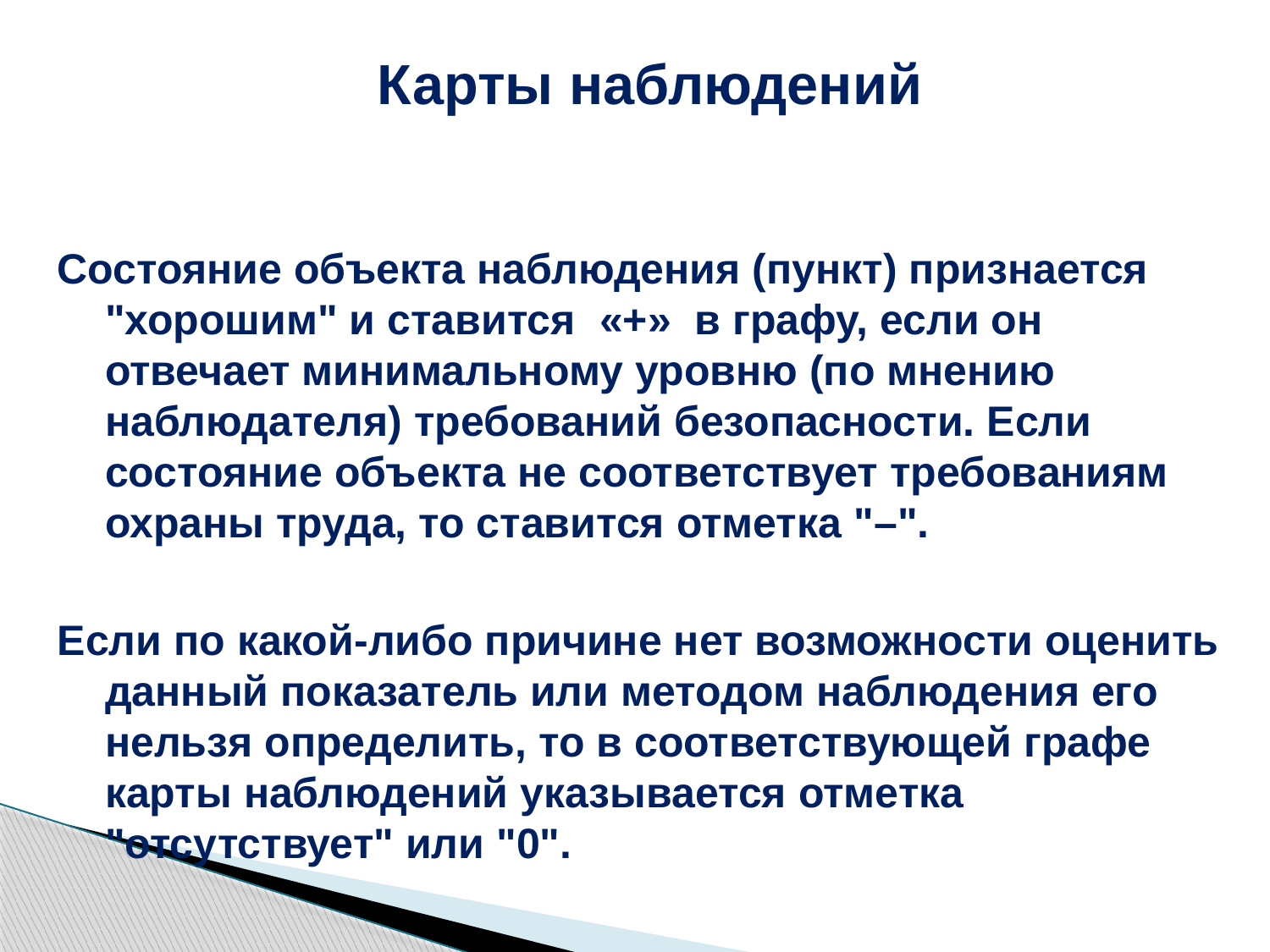

Карты наблюдений

Состояние объекта наблюдения (пункт) признается "хорошим" и ставится  «+»  в графу, если он отвечает минимальному уровню (по мнению наблюдателя) требований безопасности. Если состояние объекта не соответствует требованиям охраны труда, то ставится отметка "–".

Если по какой-либо причине нет возможности оценить данный показатель или методом наблюдения его нельзя определить, то в соответствующей графе карты наблюдений указывается отметка "отсутствует" или "0".